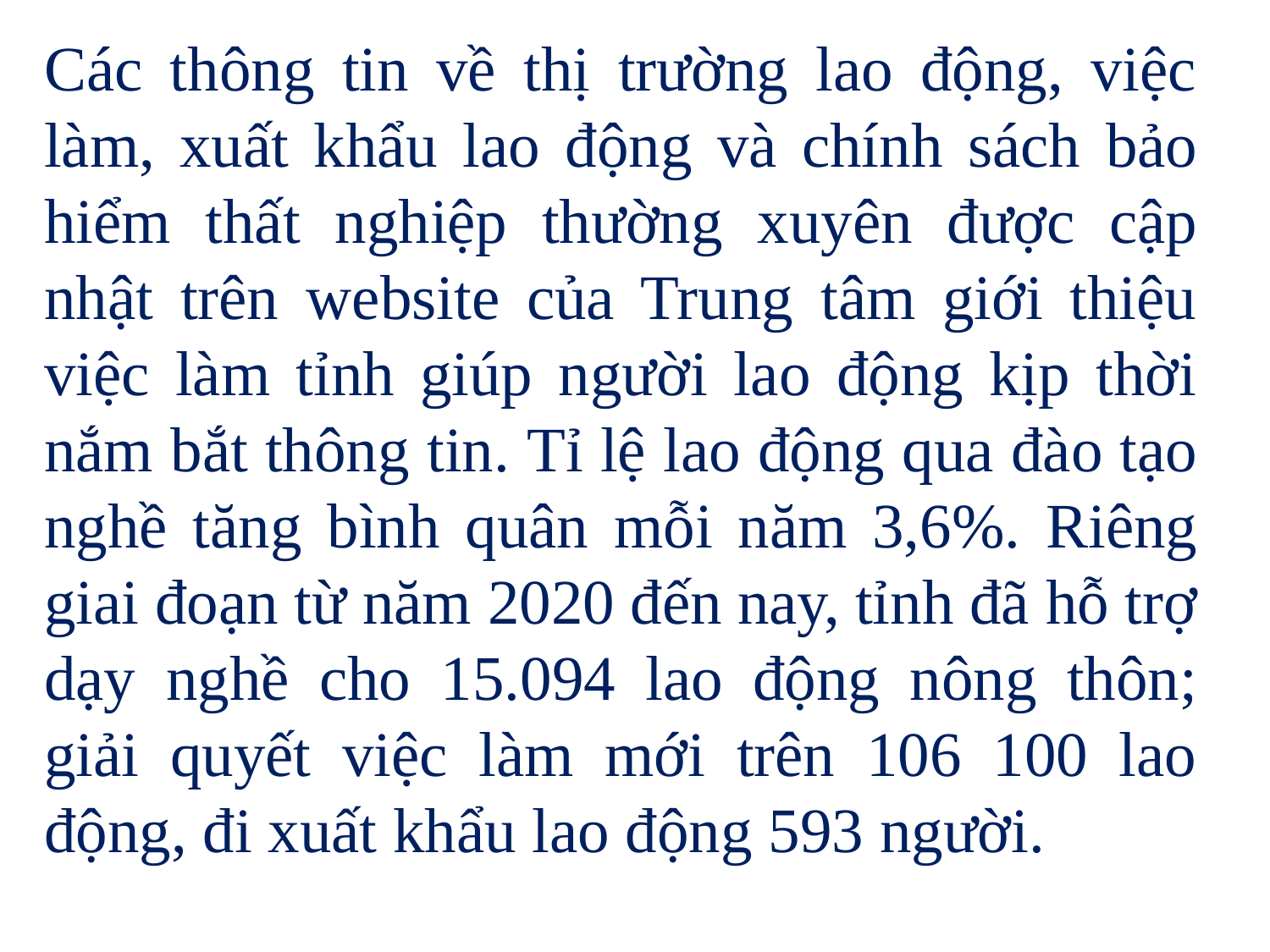

Các thông tin về thị trường lao động, việc làm, xuất khẩu lao động và chính sách bảo hiểm thất nghiệp thường xuyên được cập nhật trên website của Trung tâm giới thiệu việc làm tỉnh giúp người lao động kịp thời nắm bắt thông tin. Tỉ lệ lao động qua đào tạo nghề tăng bình quân mỗi năm 3,6%. Riêng giai đoạn từ năm 2020 đến nay, tỉnh đã hỗ trợ dạy nghề cho 15.094 lao động nông thôn; giải quyết việc làm mới trên 106 100 lao động, đi xuất khẩu lao động 593 người.